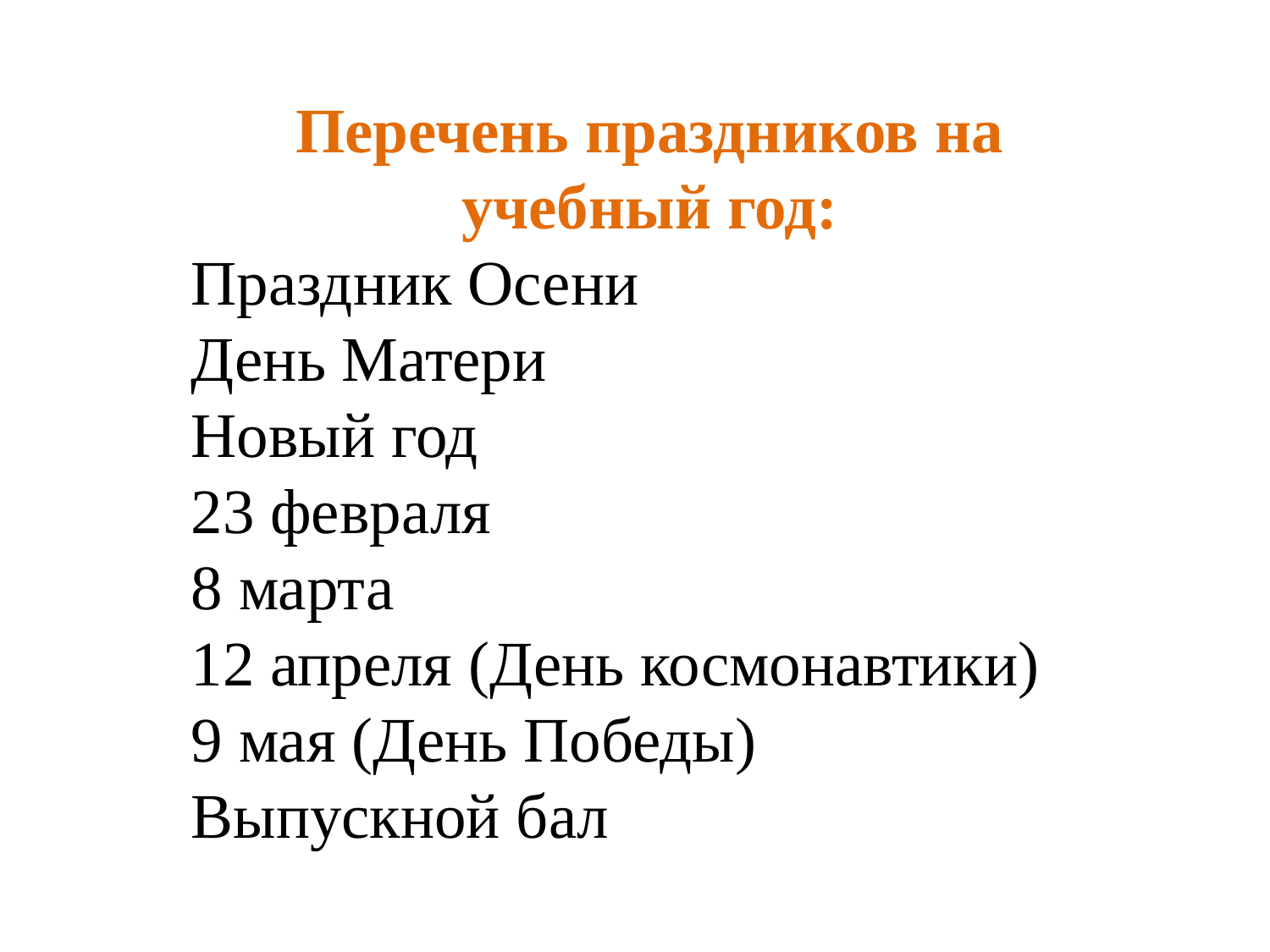

Перечень праздников на учебный год:
Праздник Осени
День Матери
Новый год
23 февраля
8 марта
12 апреля (День космонавтики)
9 мая (День Победы)
Выпускной бал